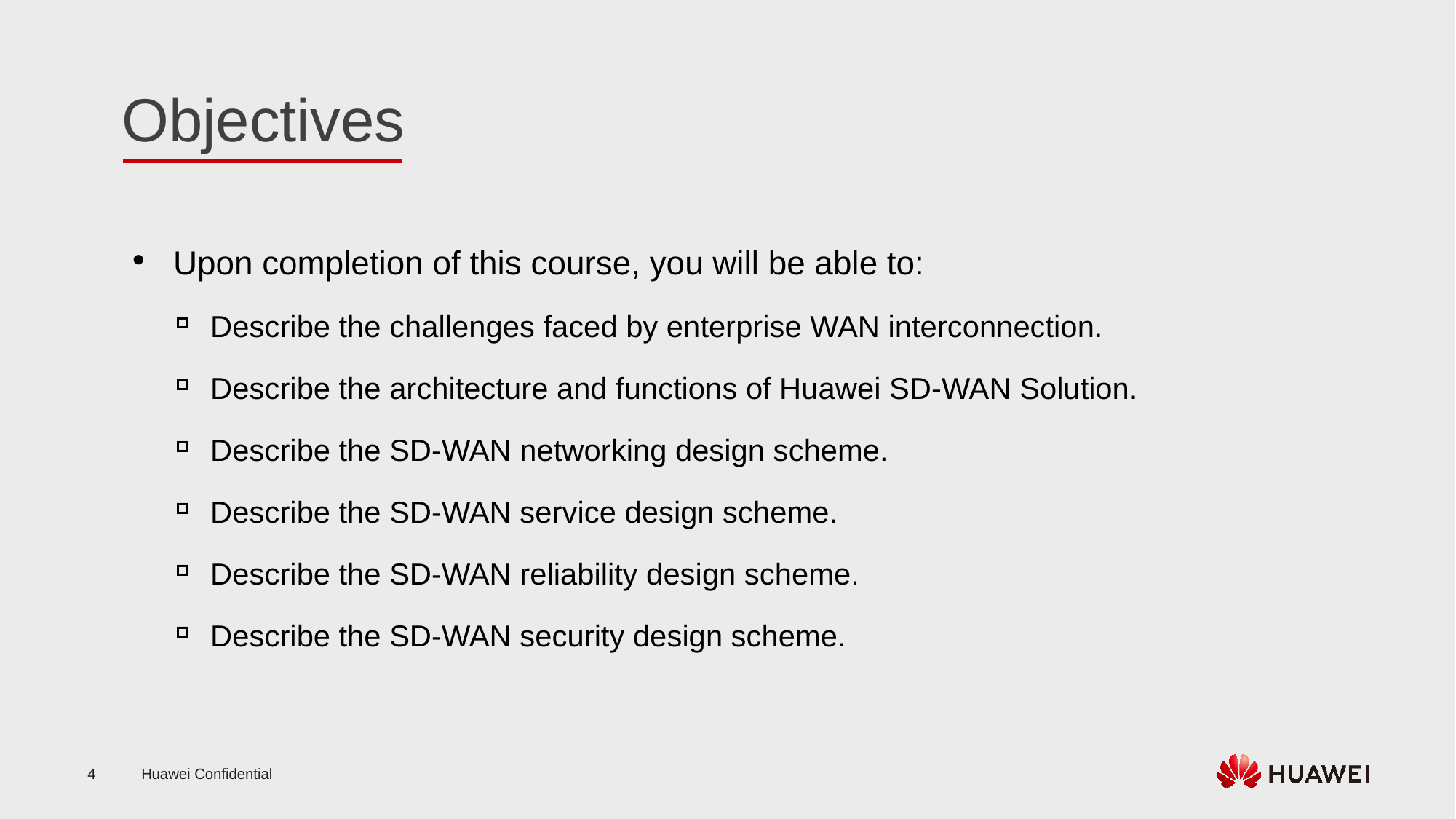

Upon completion of this course, you will be able to:
Describe the challenges faced by enterprise WAN interconnection.
Describe the architecture and functions of Huawei SD-WAN Solution.
Describe the SD-WAN networking design scheme.
Describe the SD-WAN service design scheme.
Describe the SD-WAN reliability design scheme.
Describe the SD-WAN security design scheme.